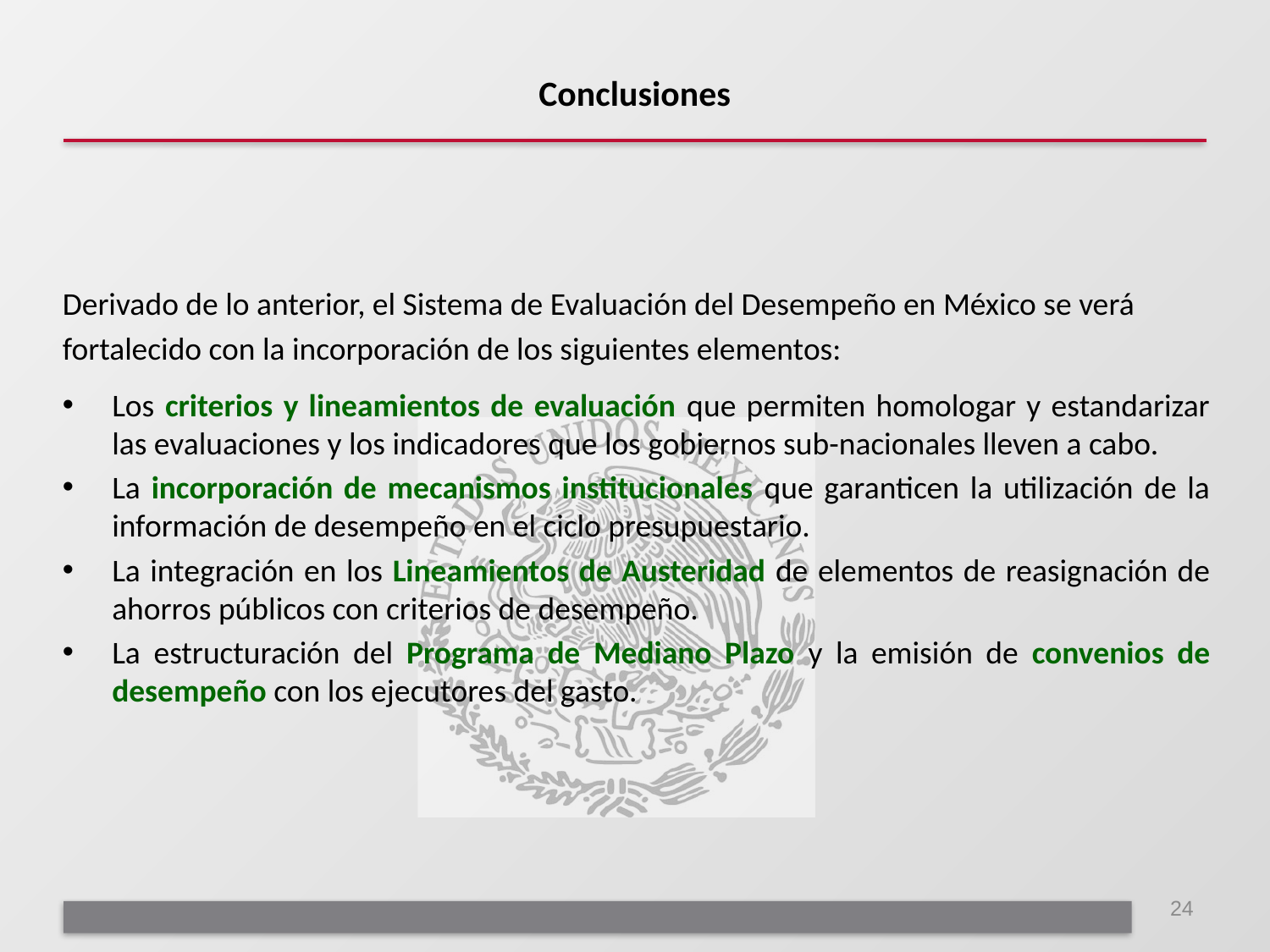

# Conclusiones

Derivado de lo anterior, el Sistema de Evaluación del Desempeño en México se verá
fortalecido con la incorporación de los siguientes elementos:

Los criterios y lineamientos de evaluación que permiten homologar y estandarizar las evaluaciones y los indicadores que los gobiernos sub-nacionales lleven a cabo.
La incorporación de mecanismos institucionales que garanticen la utilización de la información de desempeño en el ciclo presupuestario.
La integración en los Lineamientos de Austeridad de elementos de reasignación de ahorros públicos con criterios de desempeño.
La estructuración del Programa de Mediano Plazo y la emisión de convenios de desempeño con los ejecutores del gasto.

24